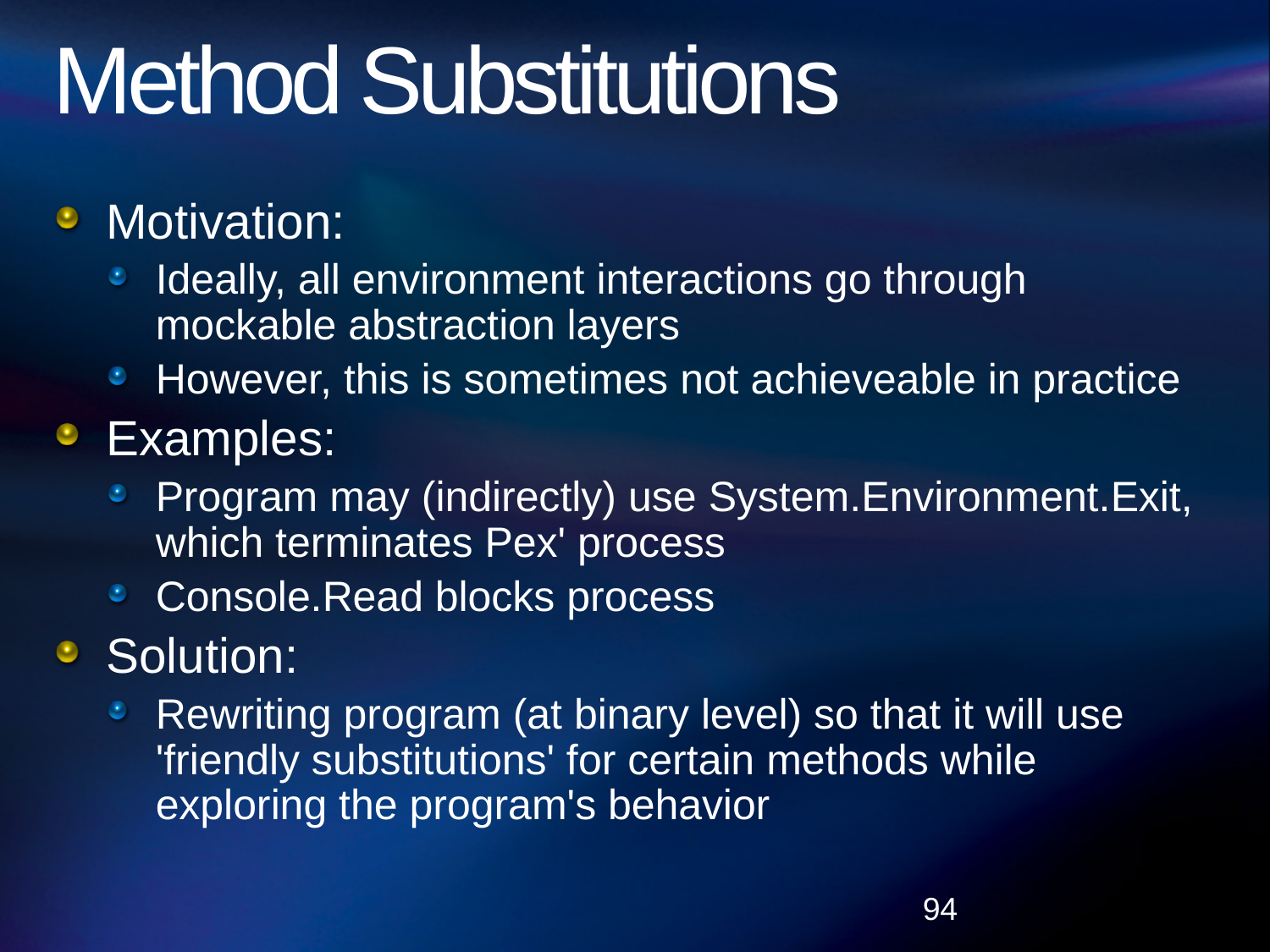

# Method Substitutions
Motivation:
Ideally, all environment interactions go through mockable abstraction layers
However, this is sometimes not achieveable in practice
Examples:
Program may (indirectly) use System.Environment.Exit, which terminates Pex' process
Console.Read blocks process
Solution:
Rewriting program (at binary level) so that it will use 'friendly substitutions' for certain methods while exploring the program's behavior

94